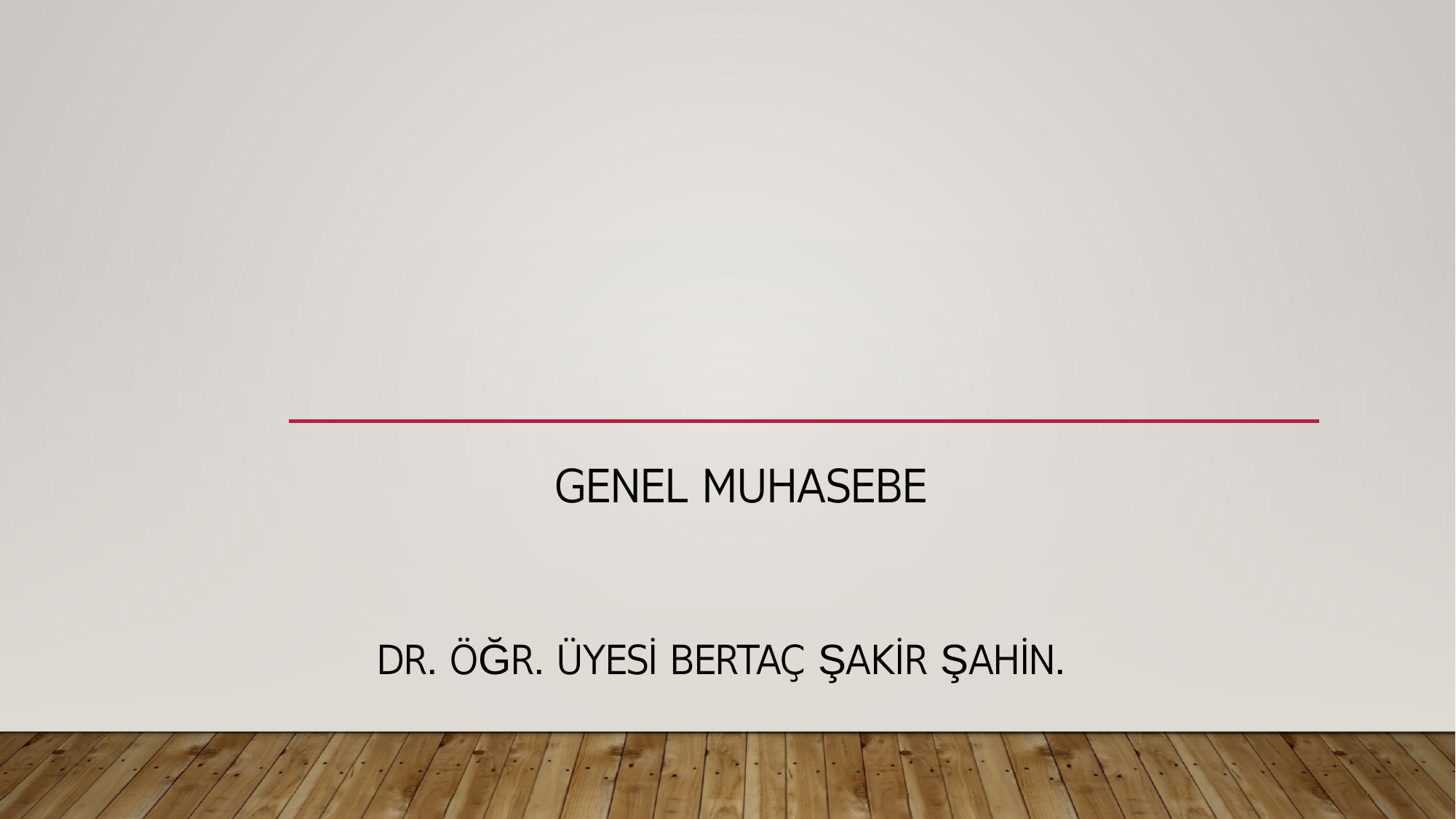

# Dr. ÖĞR. ÜYESİ Bertaç Şakİr Şahİn.
GENEL MUHASEBE